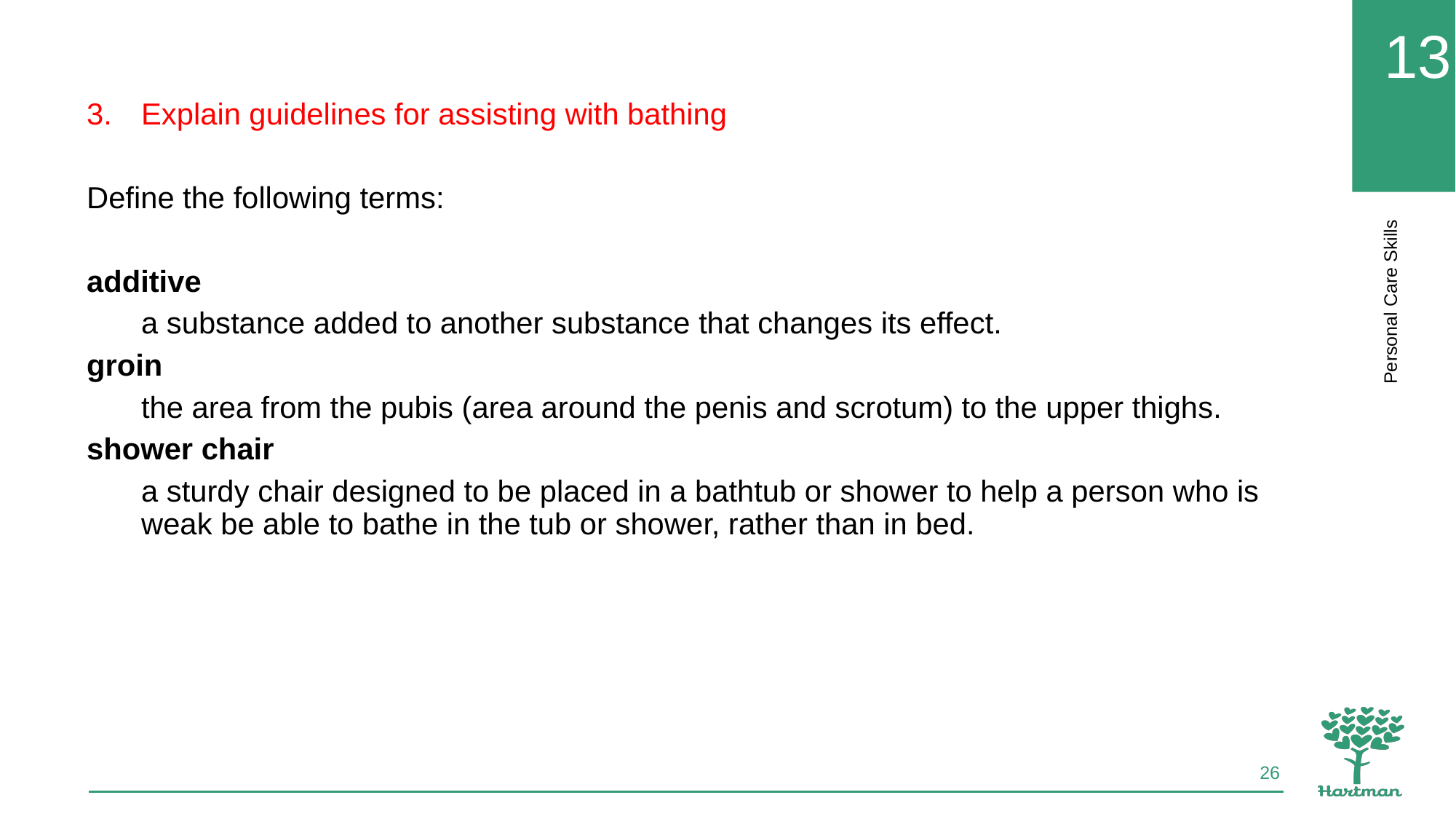

Explain guidelines for assisting with bathing

Define the following terms:

additive
a substance added to another substance that changes its effect.
groin
the area from the pubis (area around the penis and scrotum) to the upper thighs.
shower chair
a sturdy chair designed to be placed in a bathtub or shower to help a person who is weak be able to bathe in the tub or shower, rather than in bed.

26